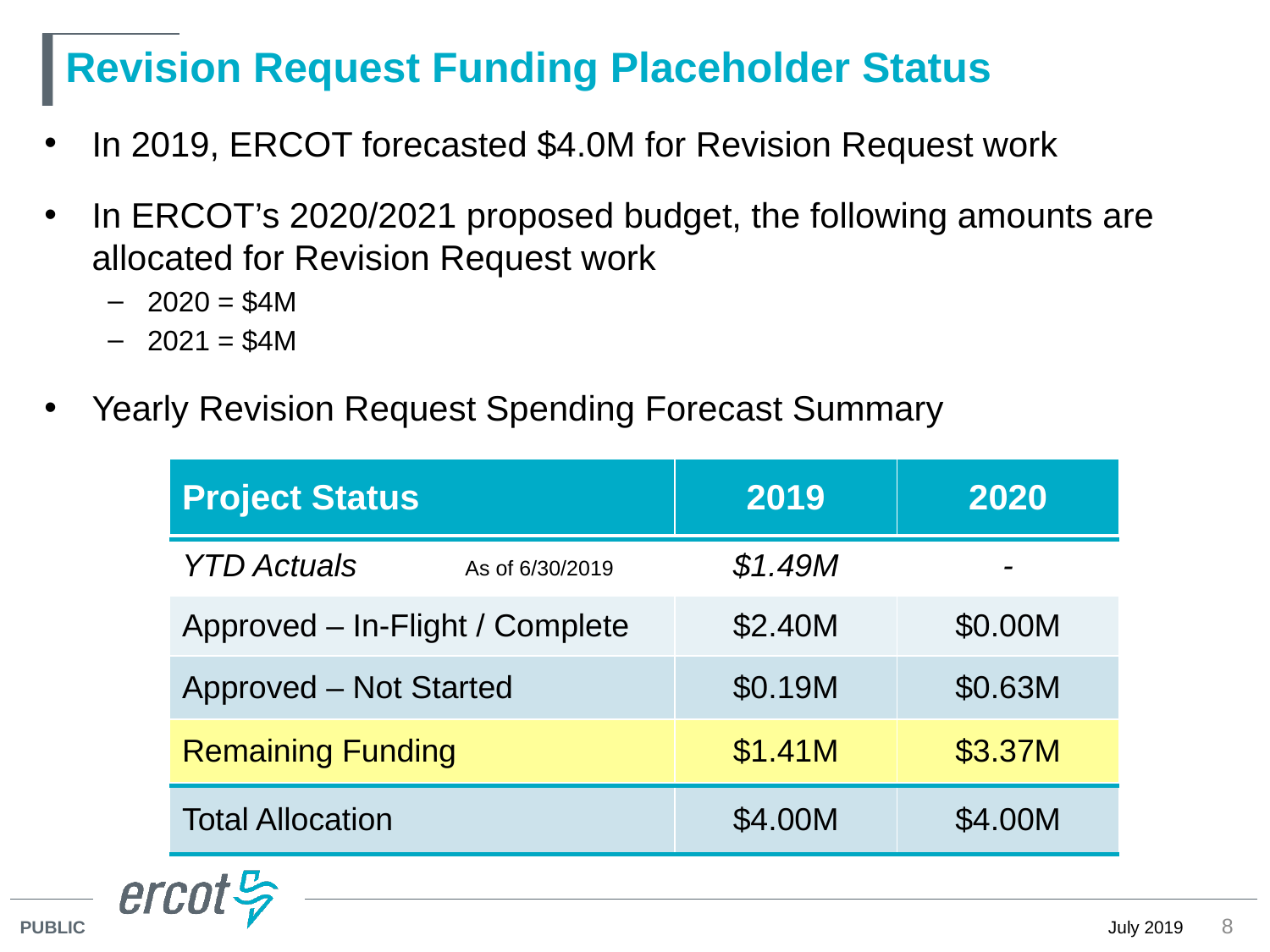

# Revision Request Funding Placeholder Status
In 2019, ERCOT forecasted $4.0M for Revision Request work

In ERCOT’s 2020/2021 proposed budget, the following amounts are allocated for Revision Request work
2020 = $4M
2021 = $4M

Yearly Revision Request Spending Forecast Summary
May actuals not yet available
Updated to include April actuals
| Project Status | 2019 | 2020 |
| --- | --- | --- |
| YTD Actuals | $1.49M | - |
| Approved – In-Flight / Complete | $2.40M | $0.00M |
| Approved – Not Started | $0.19M | $0.63M |
| Remaining Funding | $1.41M | $3.37M |
| Total Allocation | $4.00M | $4.00M |
As of 6/30/2019
8